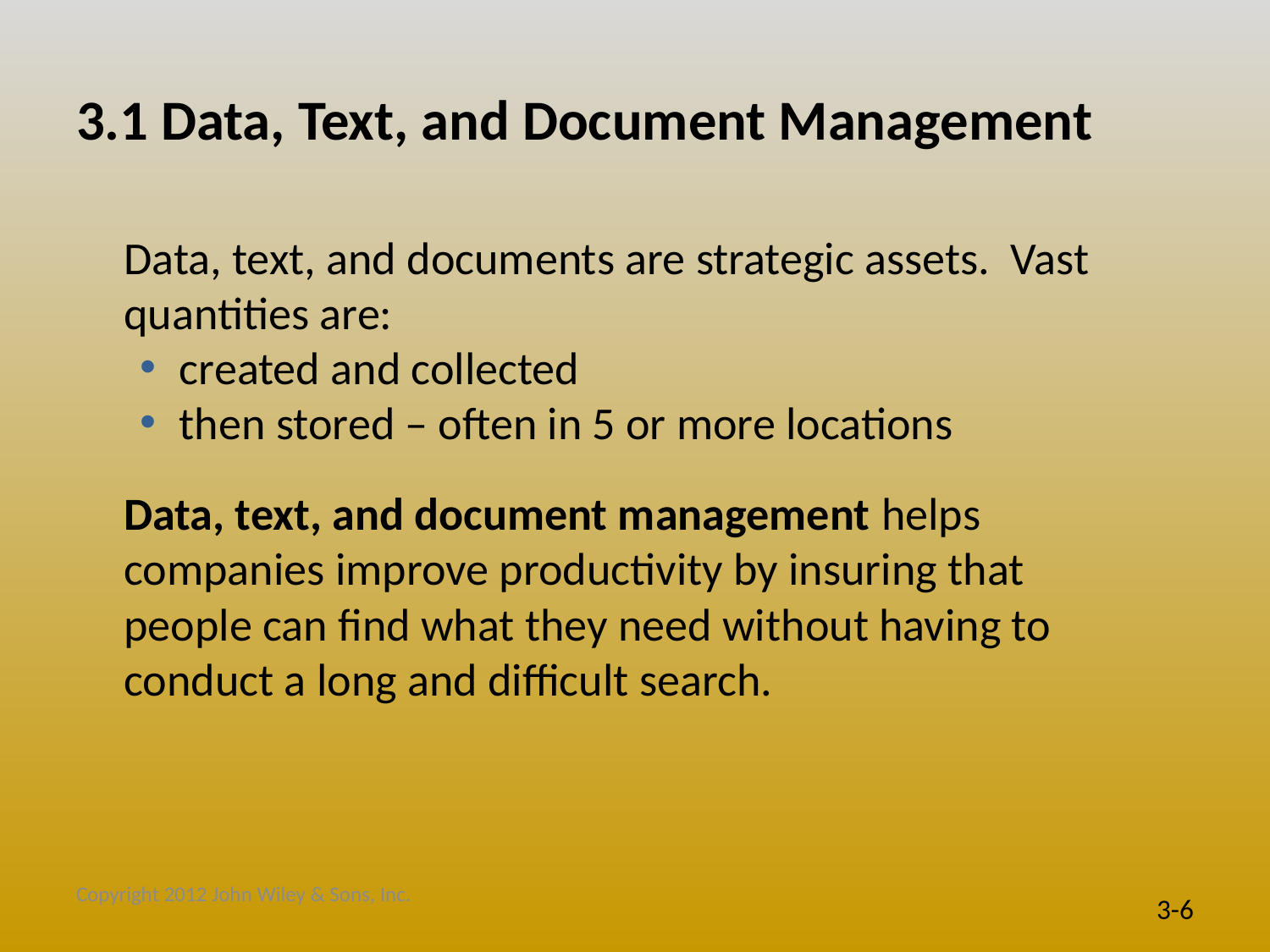

# 3.1 Data, Text, and Document Management
	Data, text, and documents are strategic assets.  Vast quantities are:
created and collected
then stored – often in 5 or more locations
	Data, text, and document management helps companies improve productivity by insuring that people can find what they need without having to conduct a long and difficult search.
Copyright 2012 John Wiley & Sons, Inc.
3-6